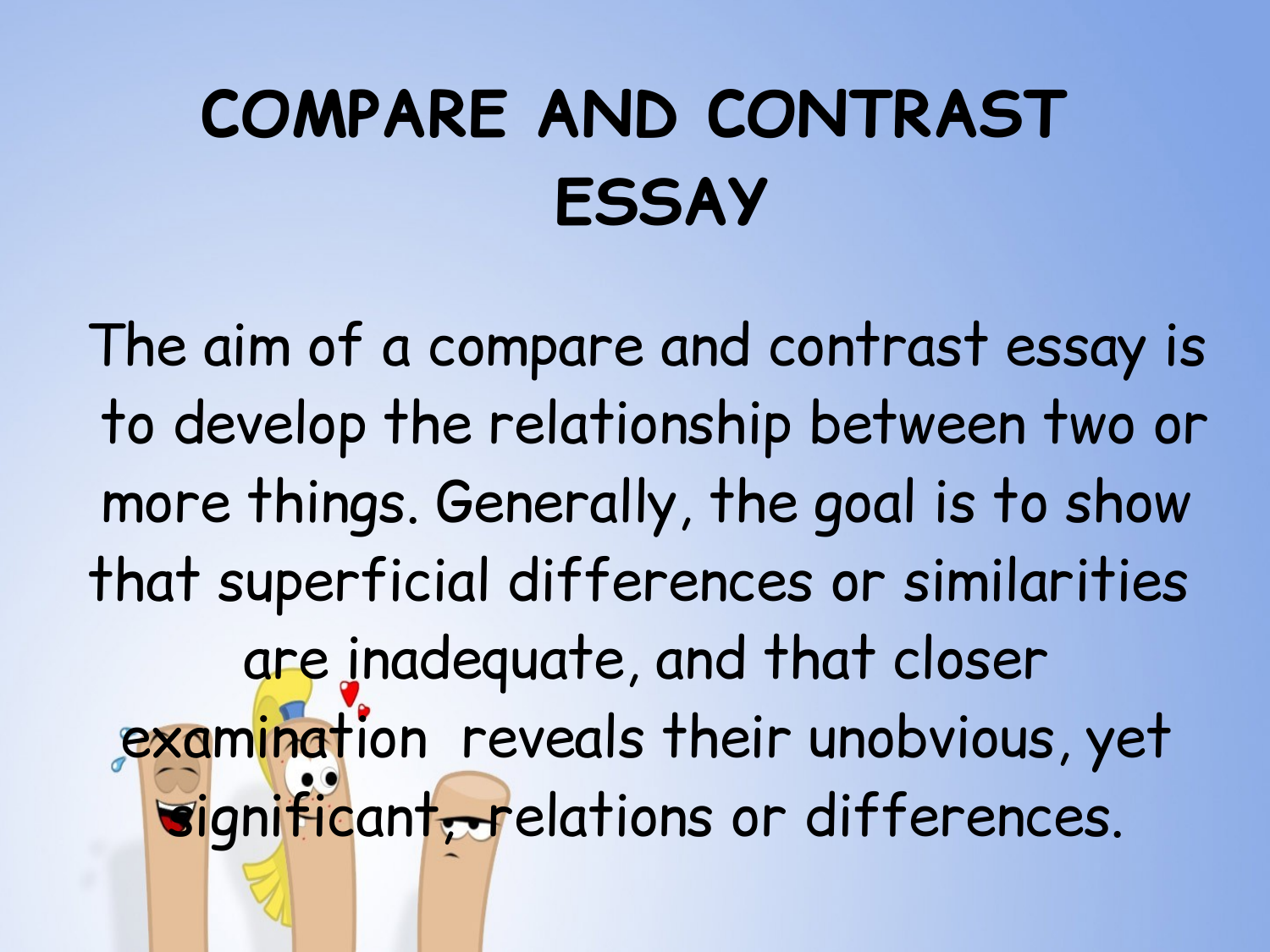

# COMPARE AND CONTRAST  ESSAY
The aim of a compare and contrast essay is  to develop the relationship between two or  more things. Generally, the goal is to show  that superficial differences or similarities  are inadequate, and that closer examination  reveals their unobvious, yet significant,  relations or differences.